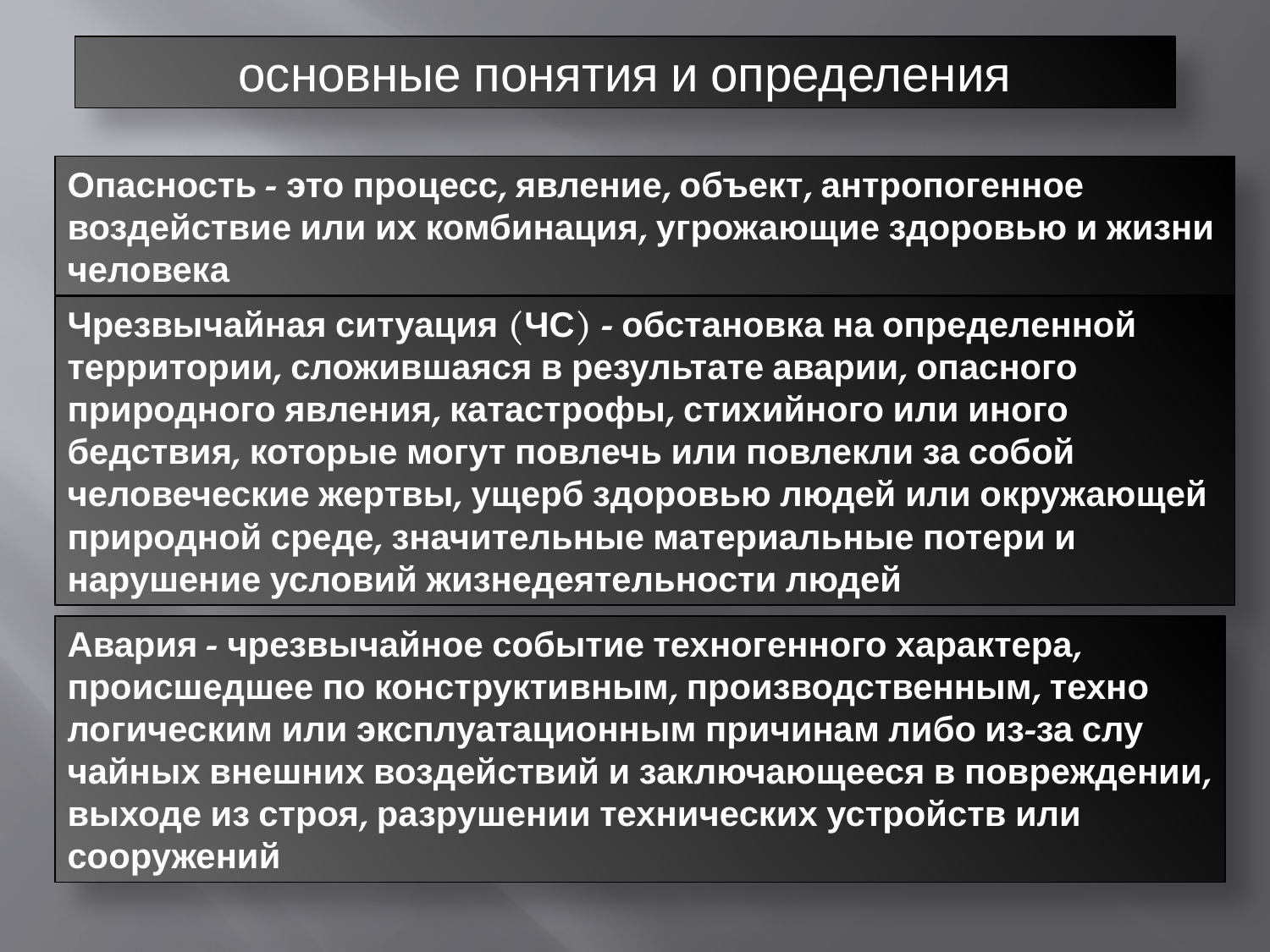

основные понятия и определения
Опасность - это процесс, явление, объект, антропоген­ное воздействие или их комбинация, угрожающие здоровью и жизни человека
Чрезвычайная ситуация (ЧС) - обстанов­ка на определенной территории, сложившаяся в результате аварии, опасного природного явления, катастрофы, стихий­ного или иного бедствия, которые могут повлечь или повлек­ли за собой человеческие жертвы, ущерб здоровью людей или окружающей природной среде, значительные материальные потери и нарушение условий жизнедеятельности людей
Авария - чрезвычайное событие техногенного характера, происшедшее по конструктивным, производственным, техно­логическим или эксплуатационным причинам либо из-за слу­чайных внешних воздействий и заключающееся в поврежде­нии, выходе из строя, разрушении технических устройств или сооружений